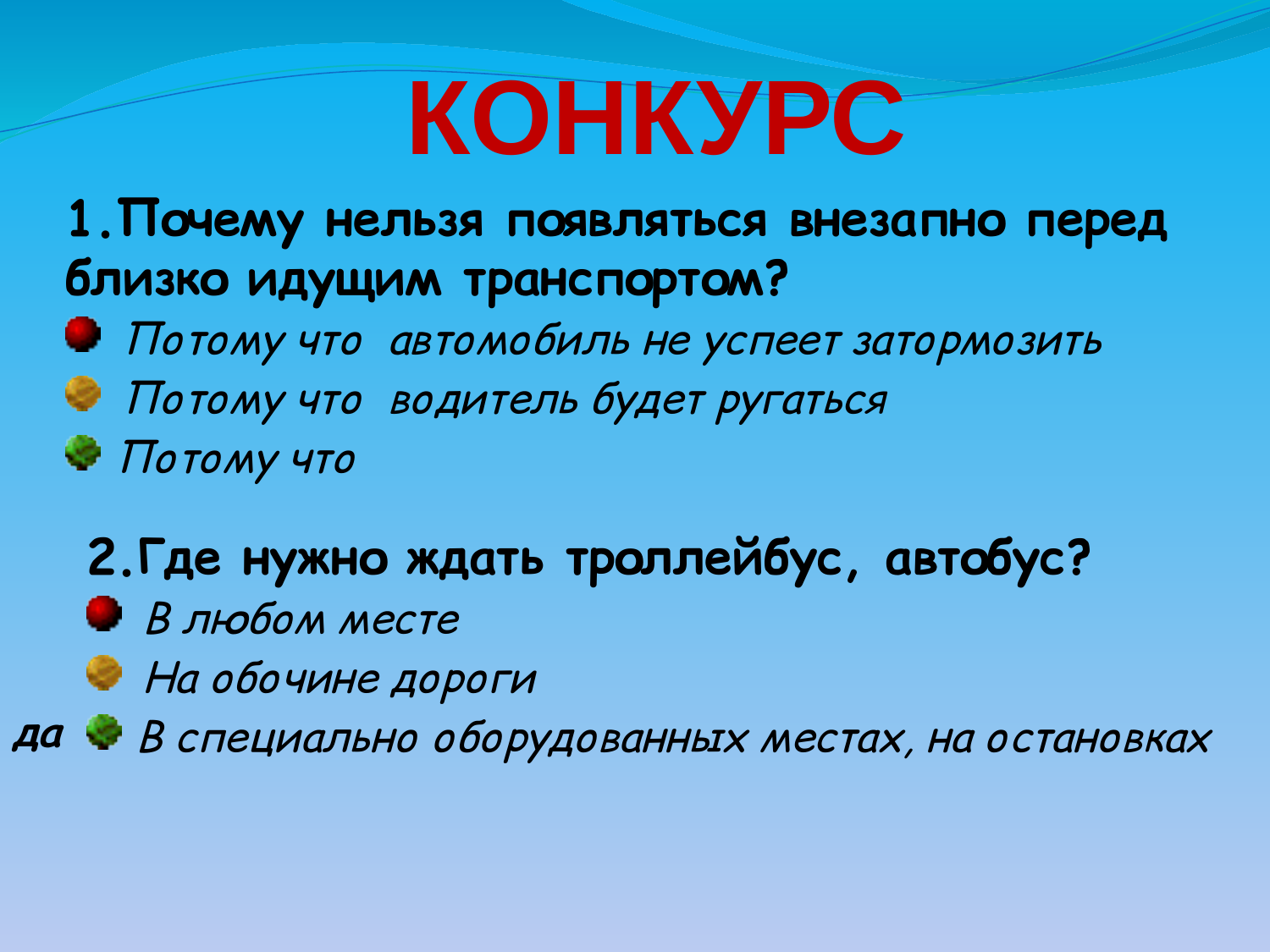

КОНКУРС
1.Почему нельзя появляться внезапно перед близко идущим транспортом?
 Потому что  автомобиль не успеет затормозить
 Потому что  водитель будет ругаться
 Потому что

2.Где нужно ждать троллейбус, автобус?
 В любом месте
 На обочине дороги
 В специально оборудованных местах, на остановках
да